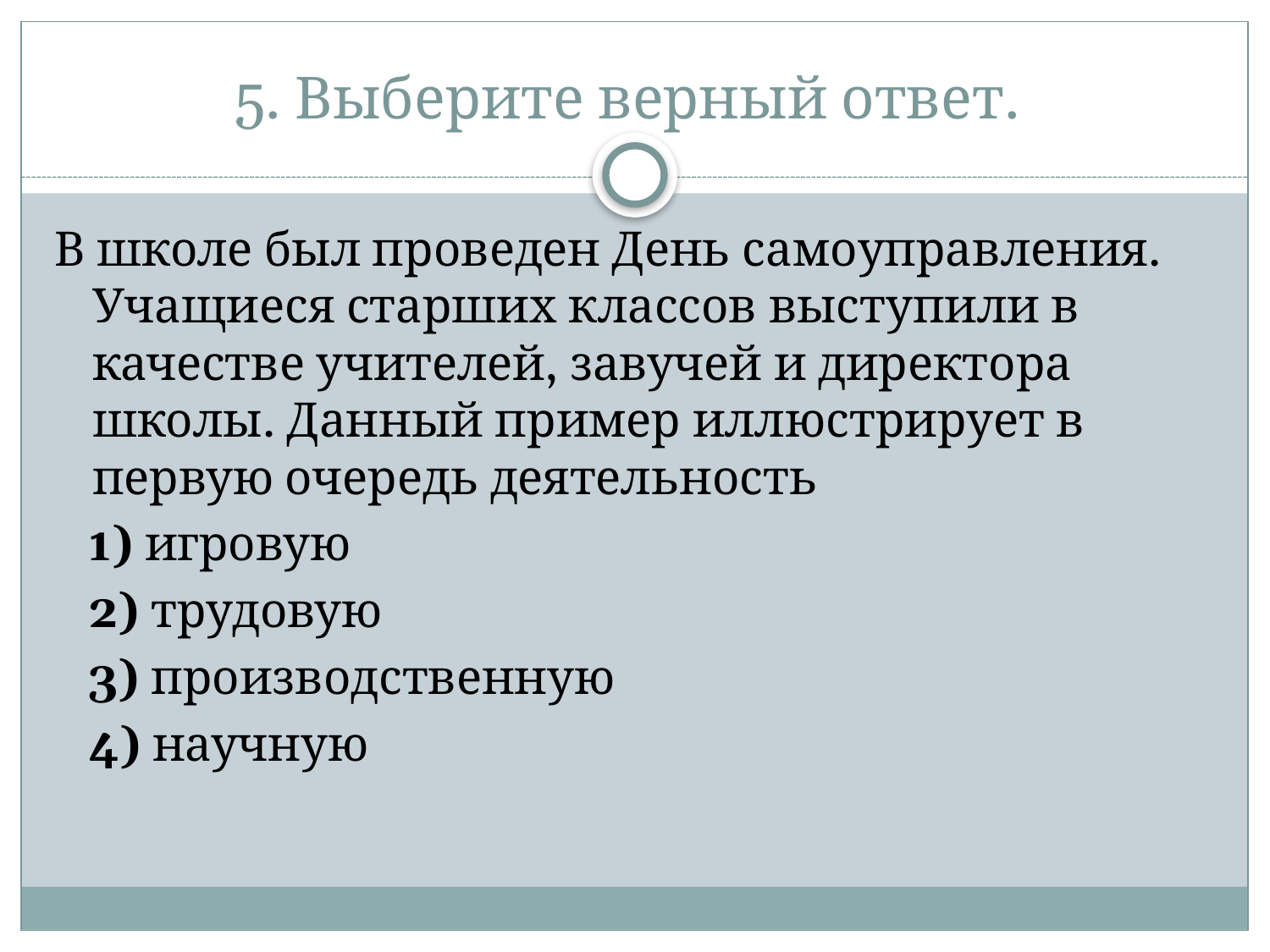

# 5. Выберите верный ответ.
В школе был проведен День самоуправления. Учащиеся старших классов выступили в качестве учителей, завучей и директора школы. Данный пример иллюстрирует в первую очередь деятельность
   1) игровую
   2) трудовую
   3) производственную
   4) научную